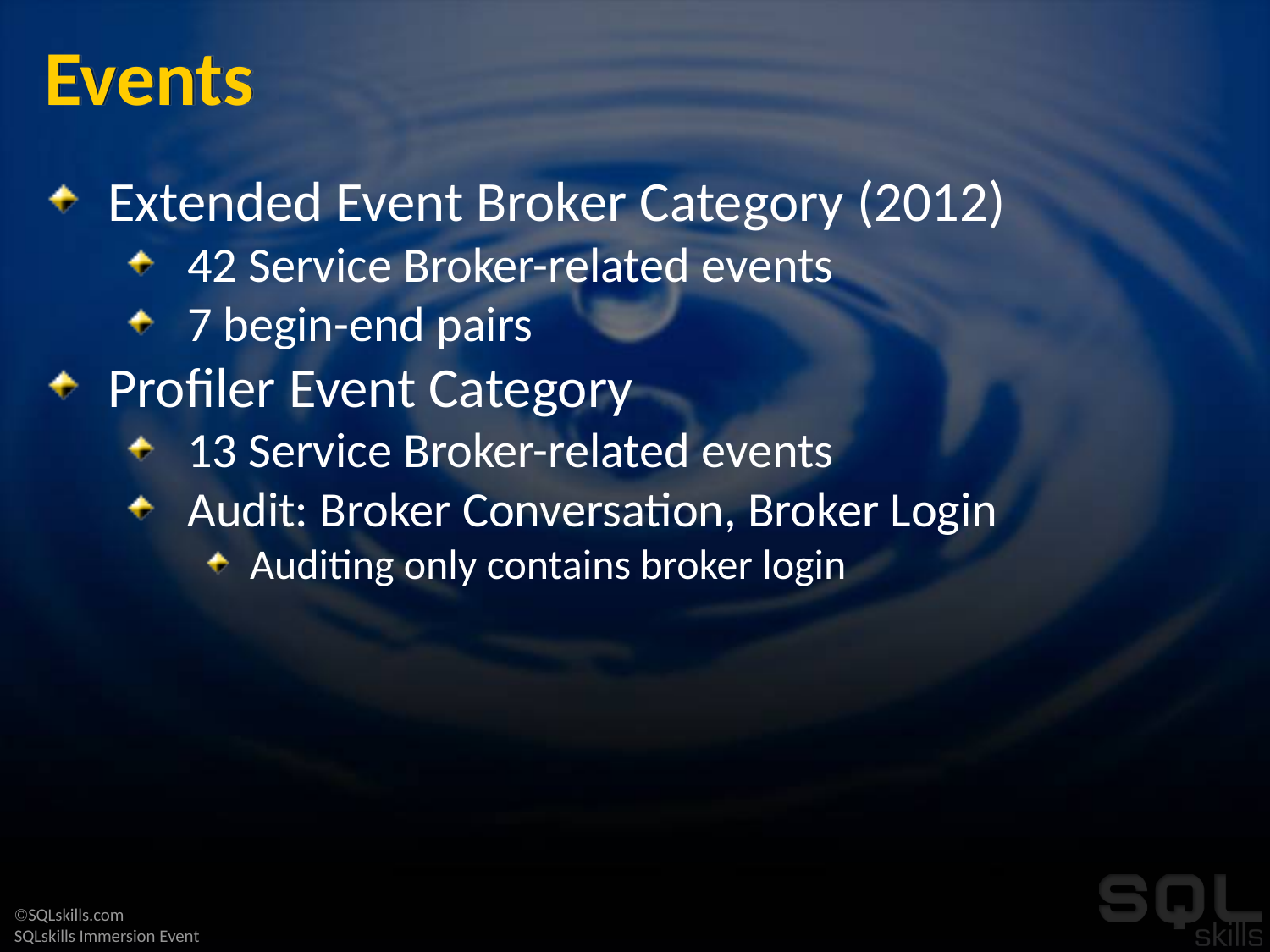

# Events
Extended Event Broker Category (2012)
42 Service Broker-related events
7 begin-end pairs
Profiler Event Category
13 Service Broker-related events
Audit: Broker Conversation, Broker Login
Auditing only contains broker login